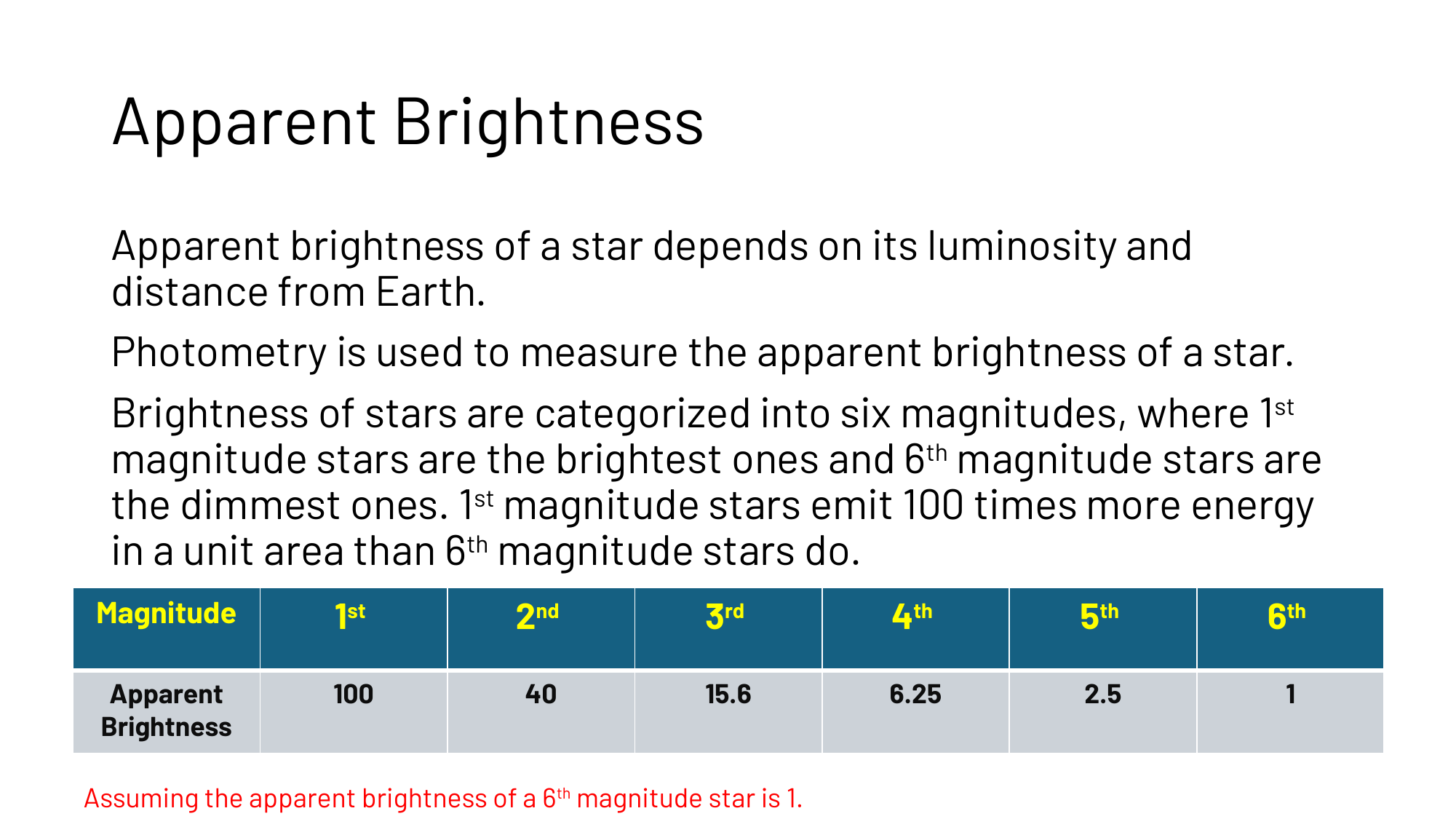

# Apparent Brightness
Apparent brightness of a star depends on its luminosity and distance from Earth.
Photometry is used to measure the apparent brightness of a star.
Brightness of stars are categorized into six magnitudes, where 1st magnitude stars are the brightest ones and 6th magnitude stars are the dimmest ones. 1st magnitude stars emit 100 times more energy in a unit area than 6th magnitude stars do.
| Magnitude | 1st | 2nd | 3rd | 4th | 5th | 6th |
| --- | --- | --- | --- | --- | --- | --- |
| Apparent Brightness | 100 | 40 | 15.6 | 6.25 | 2.5 | 1 |
Assuming the apparent brightness of a 6th magnitude star is 1.